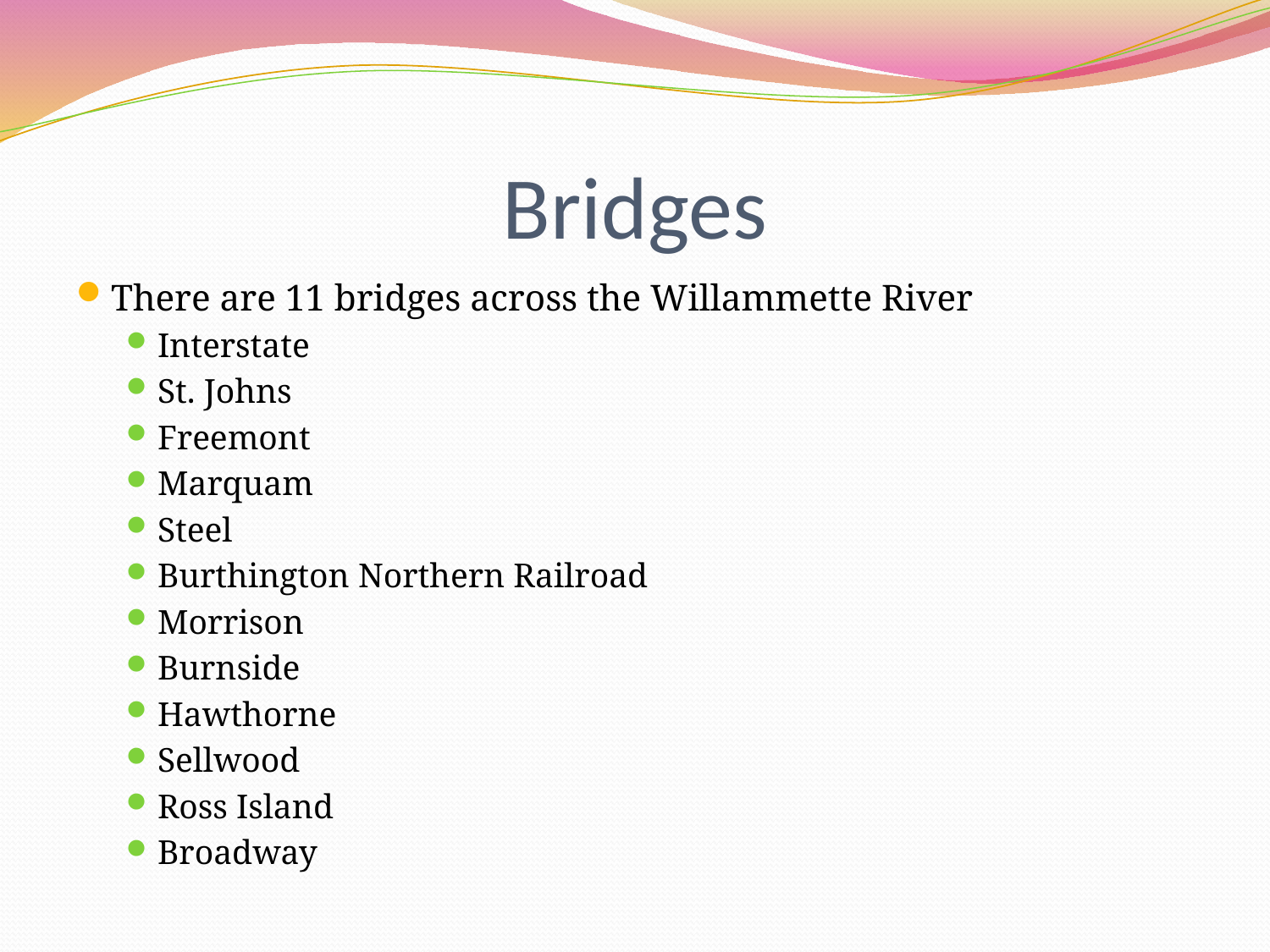

# Bridges
There are 11 bridges across the Willammette River
Interstate
St. Johns
Freemont
Marquam
Steel
Burthington Northern Railroad
Morrison
Burnside
Hawthorne
Sellwood
Ross Island
Broadway